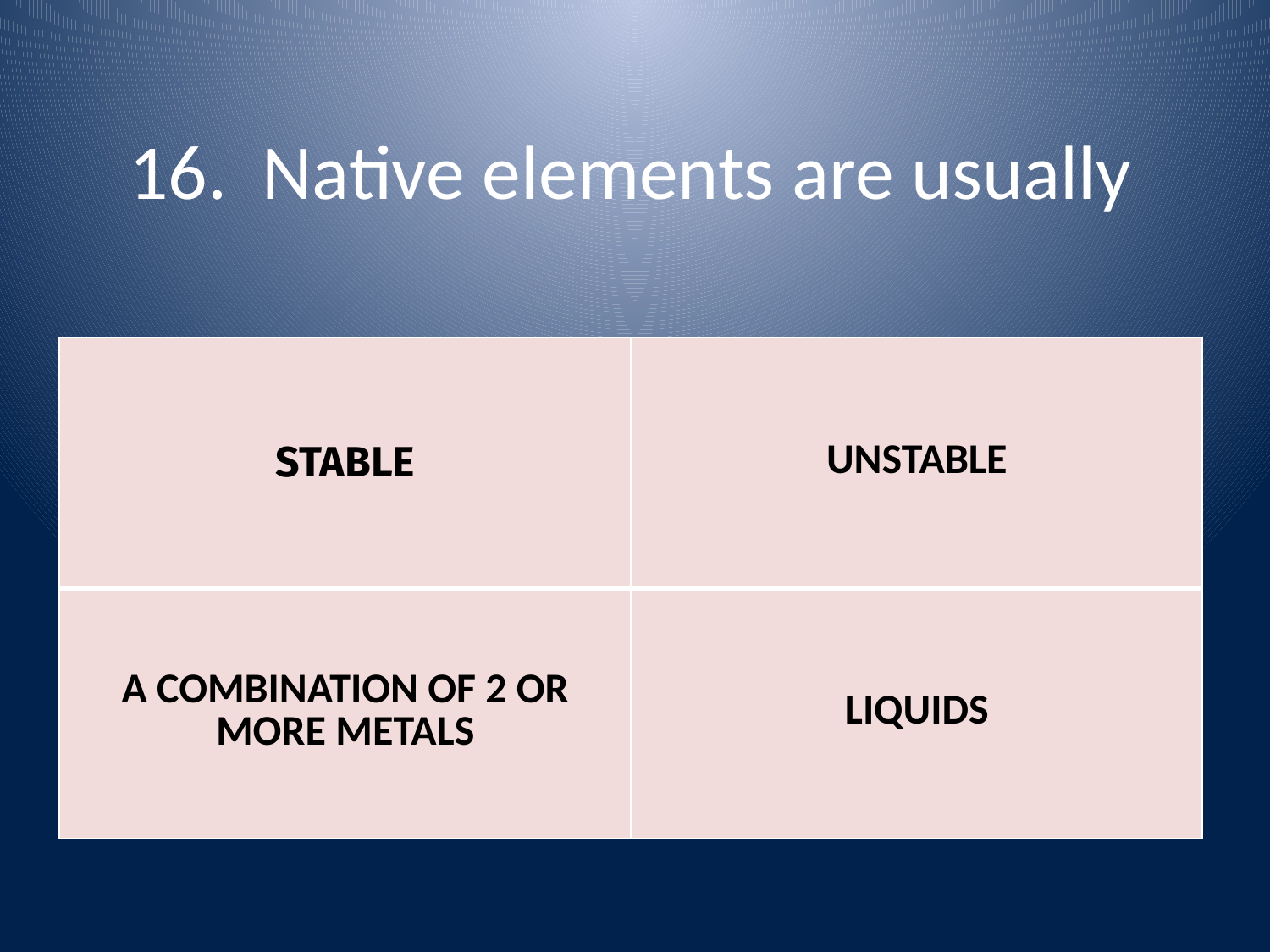

# 16.  Native elements are usually
| STABLE | UNSTABLE |
| --- | --- |
| A COMBINATION OF 2 OR MORE METALS | LIQUIDS |